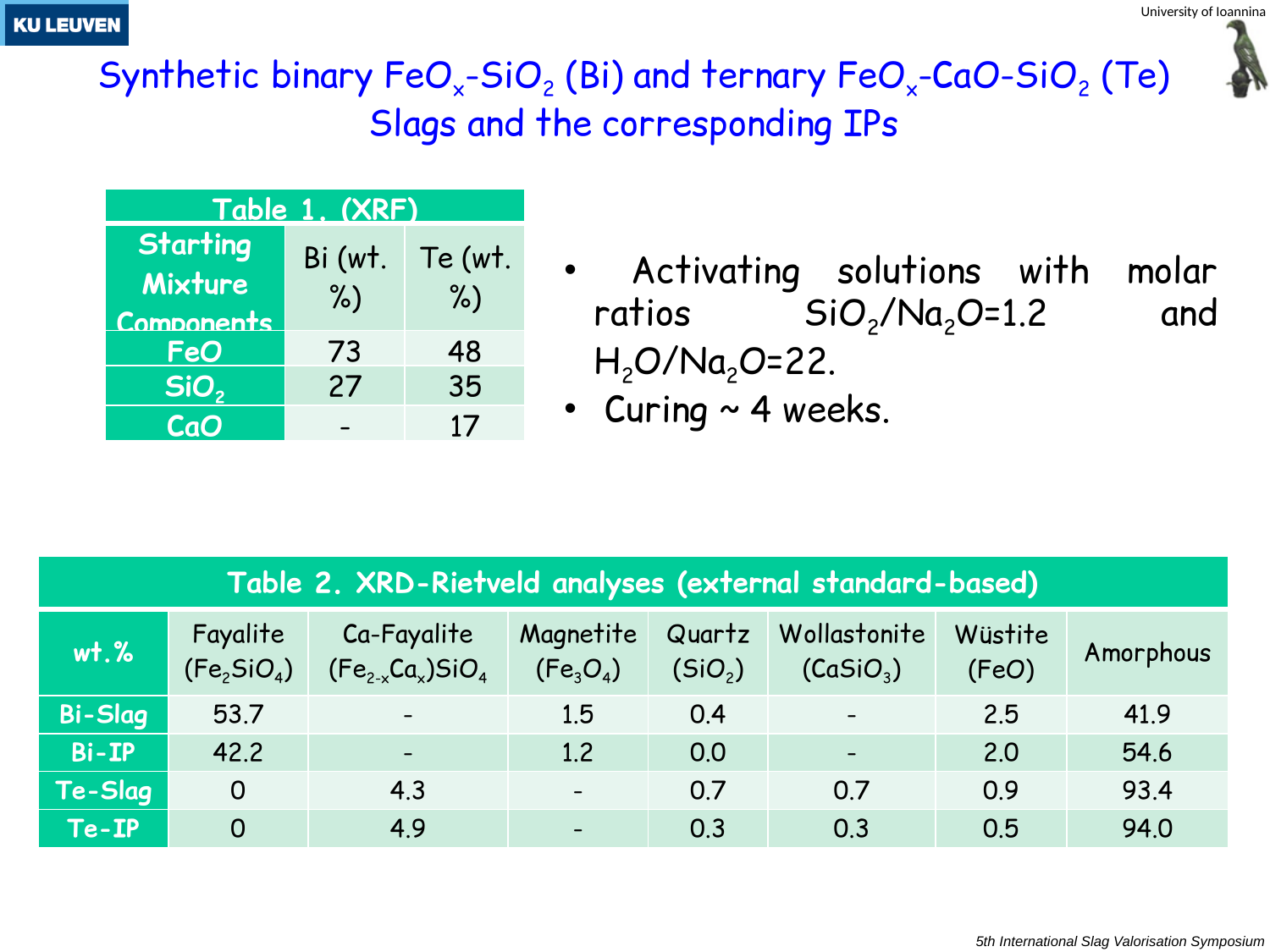

Synthetic binary FeOx-SiO2 (Bi) and ternary FeOx-CaO-SiO2 (Te) Slags and the corresponding IPs
| Table 1. (XRF) |  |  |
| --- | --- | --- |
| Starting Mixture Components | Bi (wt.%) | Te (wt.%) |
| FeO | 73 | 48 |
| SiO2 | 27 | 35 |
| CaO | - | 17 |
 Activating solutions with molar ratios SiO2/Na2O=1.2 and H2O/Na2O=22.
 Curing ~ 4 weeks.
| Table 2. XRD-Rietveld analyses (external standard-based) |  |  |  |  |  |  |  |
| --- | --- | --- | --- | --- | --- | --- | --- |
| wt.% | Fayalite (Fe2SiO4) | Ca-Fayalite (Fe2-xCax)SiO4 | Magnetite (Fe3O4) | Quartz (SiO2) | Wollastonite (CaSiO3) | Wüstite (FeO) | Amorphous |
| Bi-Slag | 53.7 | - | 1.5 | 0.4 | - | 2.5 | 41.9 |
| Bi-IP | 42.2 | - | 1.2 | 0.0 | - | 2.0 | 54.6 |
| Te-Slag | 0 | 4.3 | - | 0.7 | 0.7 | 0.9 | 93.4 |
| Te-IP | 0 | 4.9 | - | 0.3 | 0.3 | 0.5 | 94.0 |